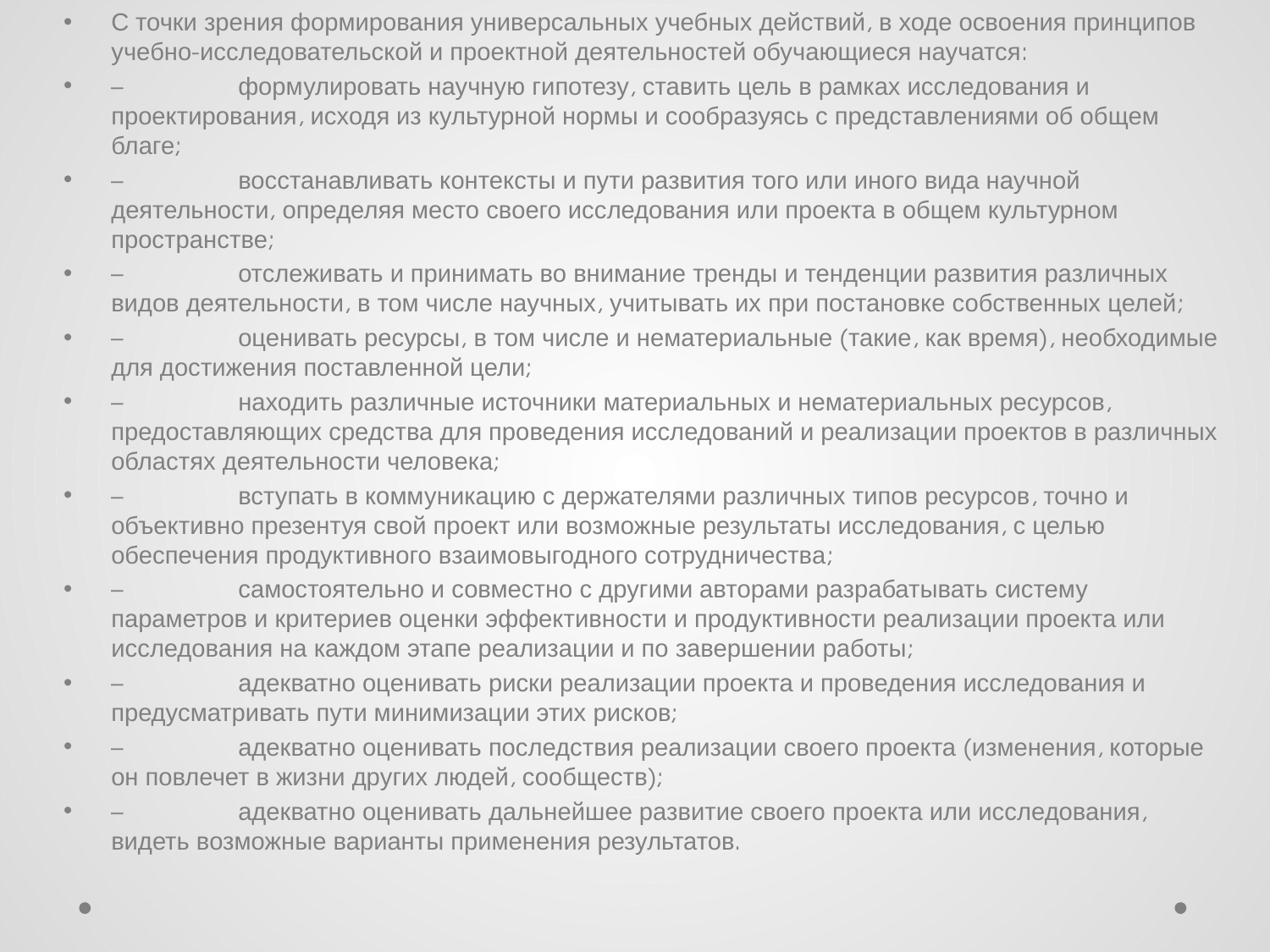

С точки зрения формирования универсальных учебных действий, в ходе освоения принципов учебно-исследовательской и проектной деятельностей обучающиеся научатся:
–	формулировать научную гипотезу, ставить цель в рамках исследования и проектирования, исходя из культурной нормы и сообразуясь с представлениями об общем благе;
–	восстанавливать контексты и пути развития того или иного вида научной деятельности, определяя место своего исследования или проекта в общем культурном пространстве;
–	отслеживать и принимать во внимание тренды и тенденции развития различных видов деятельности, в том числе научных, учитывать их при постановке собственных целей;
–	оценивать ресурсы, в том числе и нематериальные (такие, как время), необходимые для достижения поставленной цели;
–	находить различные источники материальных и нематериальных ресурсов, предоставляющих средства для проведения исследований и реализации проектов в различных областях деятельности человека;
–	вступать в коммуникацию с держателями различных типов ресурсов, точно и объективно презентуя свой проект или возможные результаты исследования, с целью обеспечения продуктивного взаимовыгодного сотрудничества;
–	самостоятельно и совместно с другими авторами разрабатывать систему параметров и критериев оценки эффективности и продуктивности реализации проекта или исследования на каждом этапе реализации и по завершении работы;
–	адекватно оценивать риски реализации проекта и проведения исследования и предусматривать пути минимизации этих рисков;
–	адекватно оценивать последствия реализации своего проекта (изменения, которые он повлечет в жизни других людей, сообществ);
–	адекватно оценивать дальнейшее развитие своего проекта или исследования, видеть возможные варианты применения результатов.

#